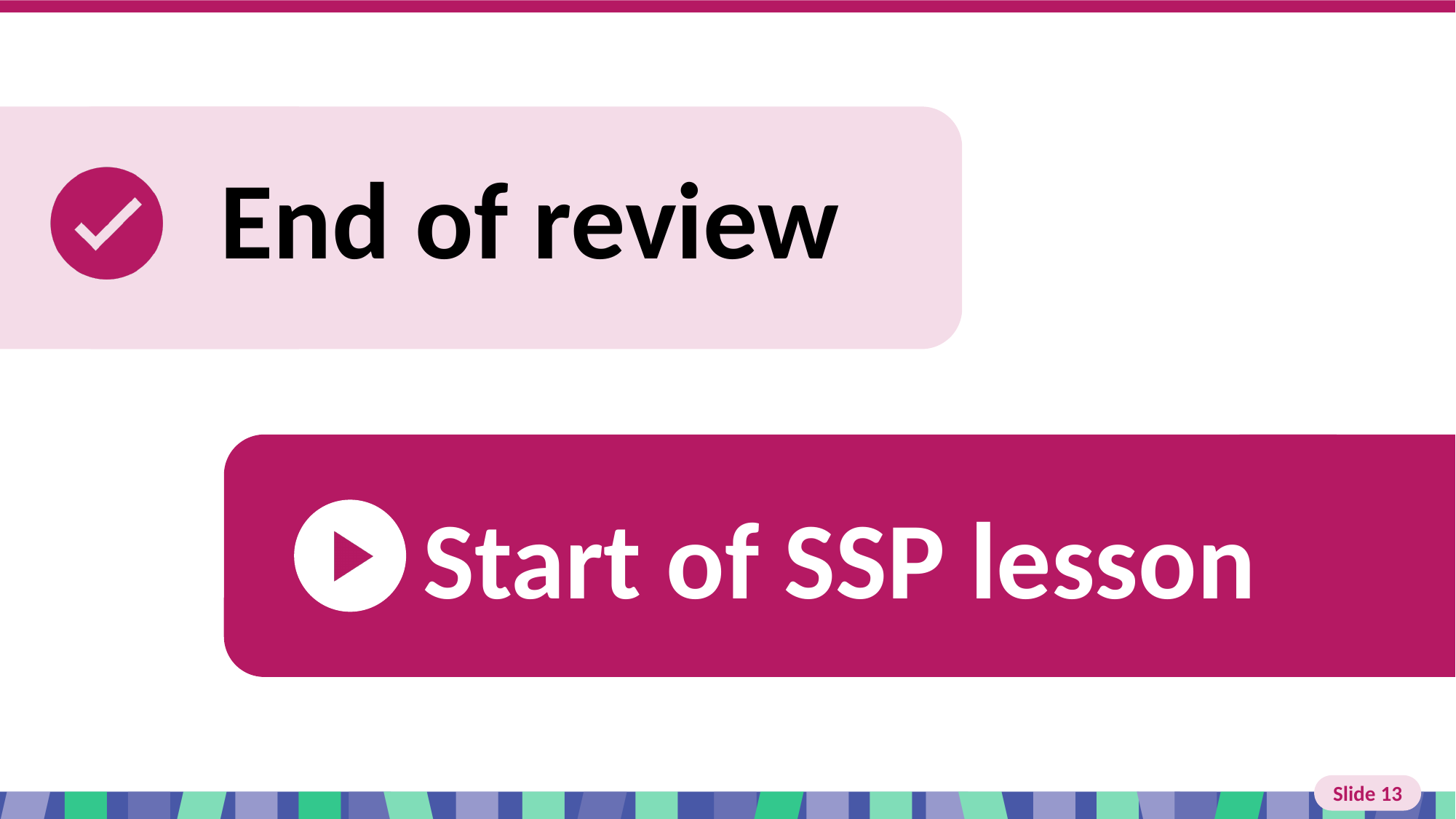

# Slide  13 End of review, start of lesson